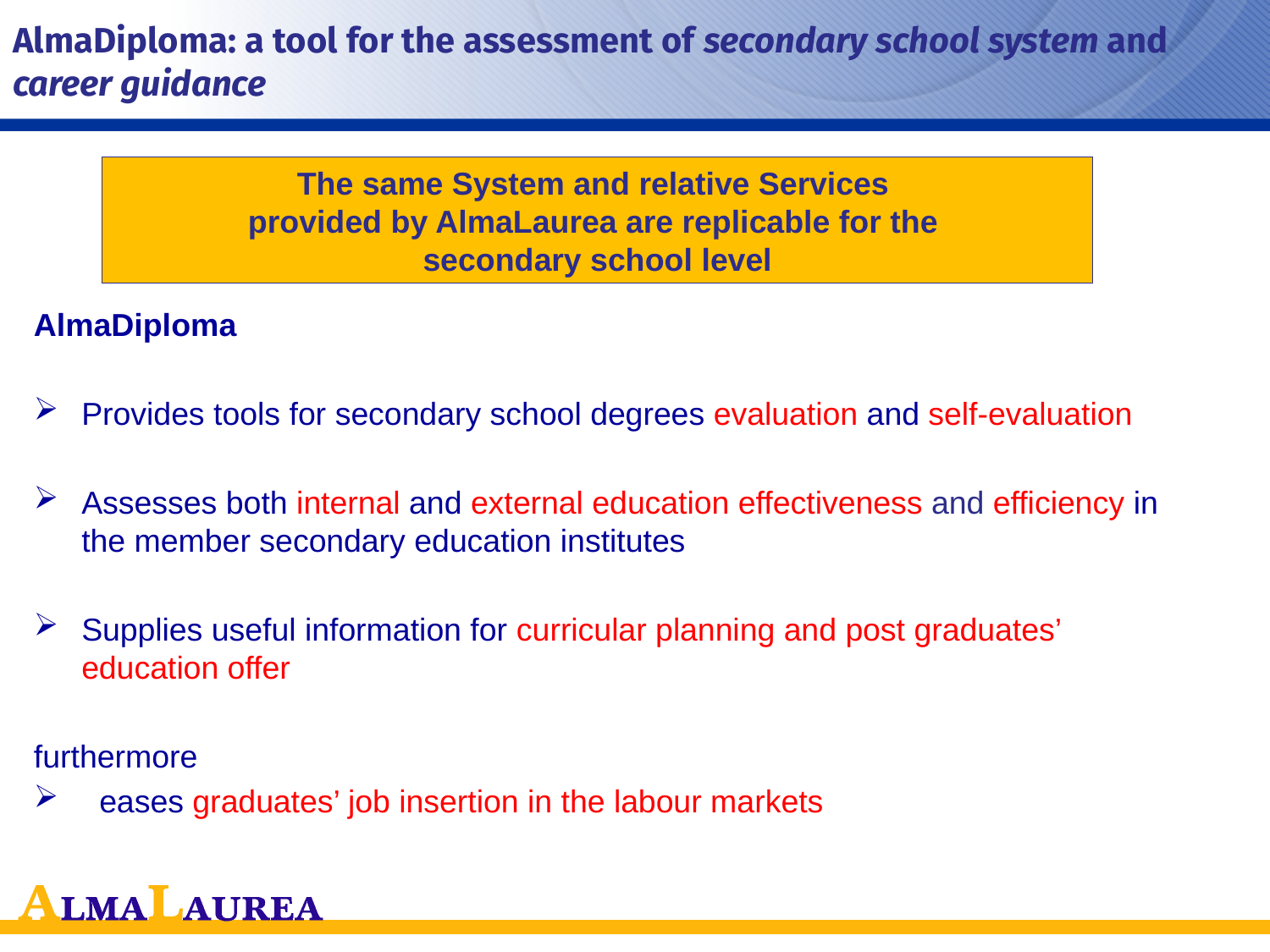

# AlmaDiploma: a tool for the assessment of secondary school system and career guidance
The same System and relative Services
provided by AlmaLaurea are replicable for the
secondary school level
AlmaDiploma

Provides tools for secondary school degrees evaluation and self-evaluation

Assesses both internal and external education effectiveness and efficiency in the member secondary education institutes

Supplies useful information for curricular planning and post graduates’ education offer

furthermore
  eases graduates’ job insertion in the labour markets